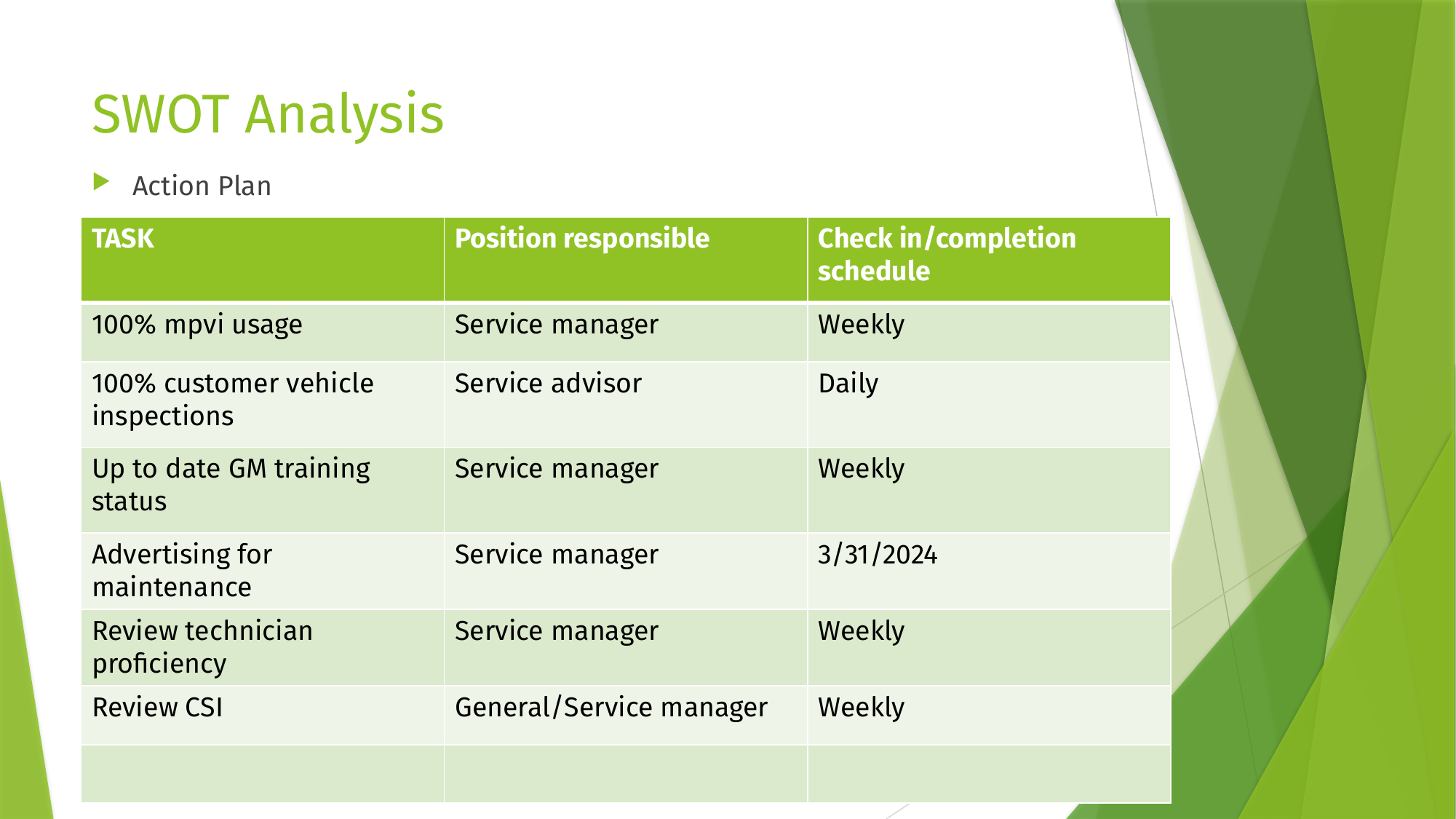

# SWOT Analysis
Action Plan

| TASK | Position responsible | Check in/completion schedule |
| --- | --- | --- |
| 100% mpvi usage | Service manager | Weekly |
| 100% customer vehicle inspections | Service advisor | Daily |
| Up to date GM training status | Service manager | Weekly |
| Advertising for maintenance | Service manager | 3/31/2024 |
| Review technician proficiency | Service manager | Weekly |
| Review CSI | General/Service manager | Weekly |
|  |  |  |